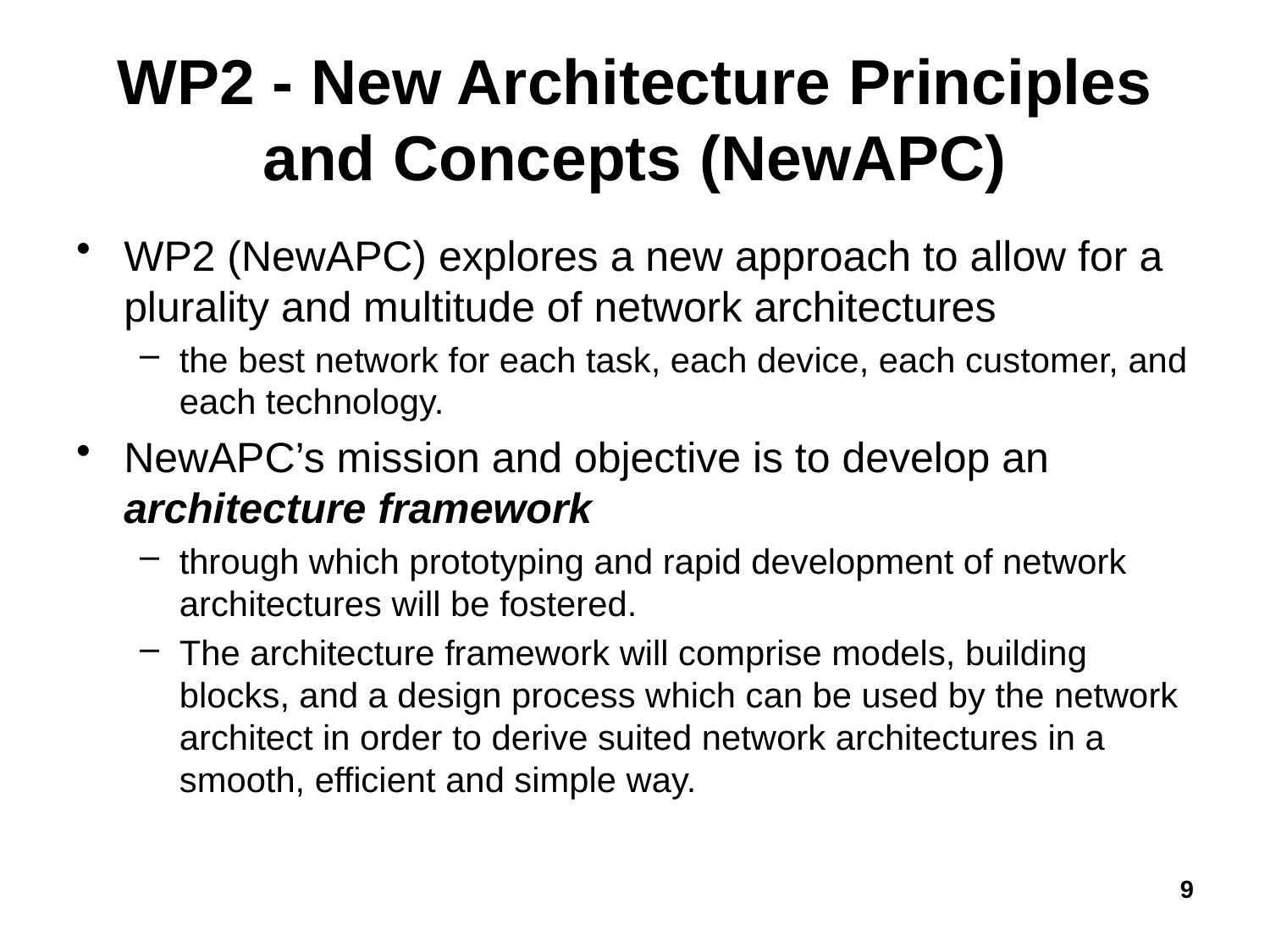

# WP2 - New Architecture Principles and Concepts (NewAPC)
WP2 (NewAPC) explores a new approach to allow for a plurality and multitude of network architectures
the best network for each task, each device, each customer, and each technology.
NewAPC’s mission and objective is to develop an architecture framework
through which prototyping and rapid development of network architectures will be fostered.
The architecture framework will comprise models, building blocks, and a design process which can be used by the network architect in order to derive suited network architectures in a smooth, efficient and simple way.
9